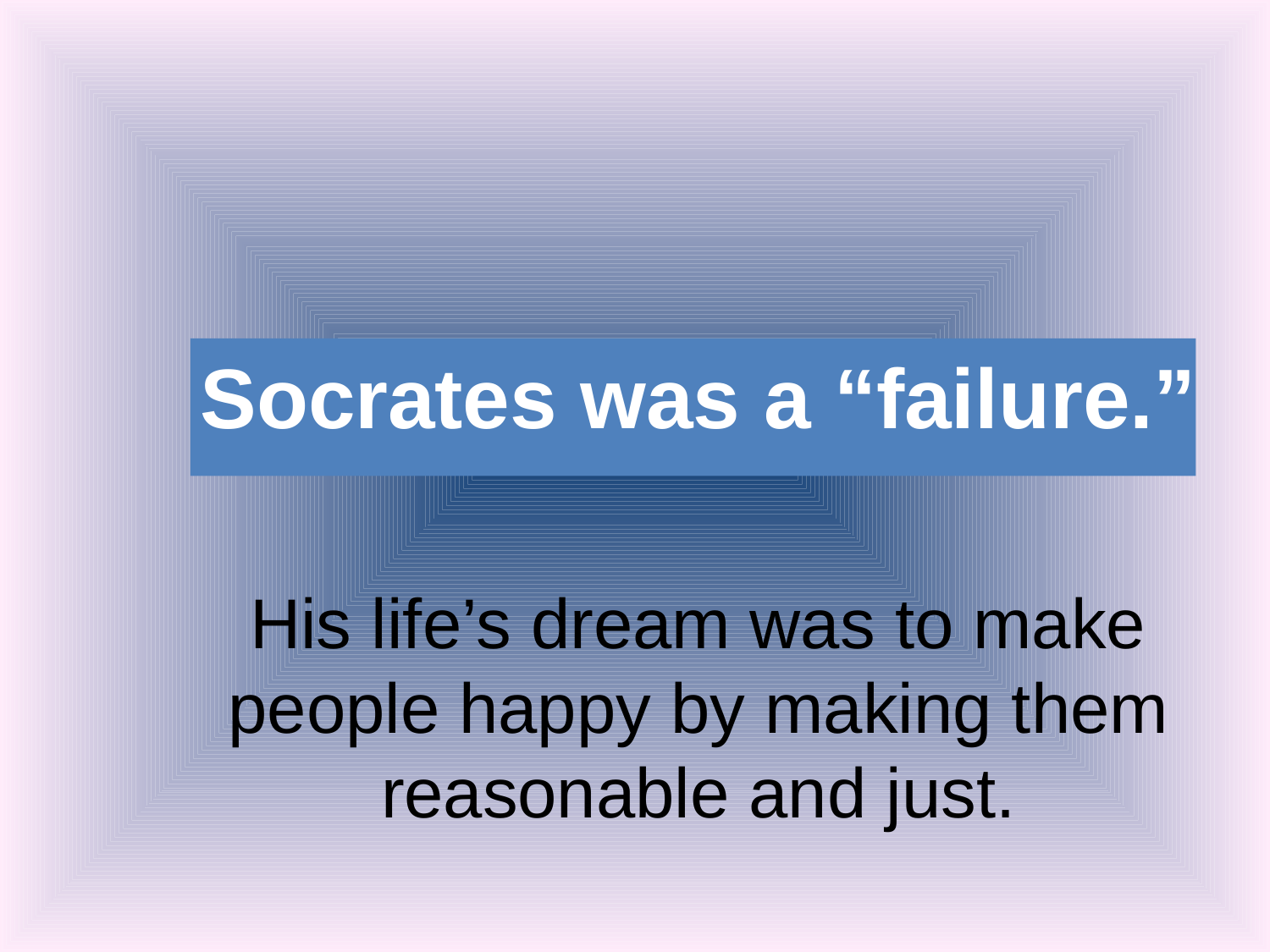

Socrates was a “failure.”

His life’s dream was to make people happy by making them reasonable and just.